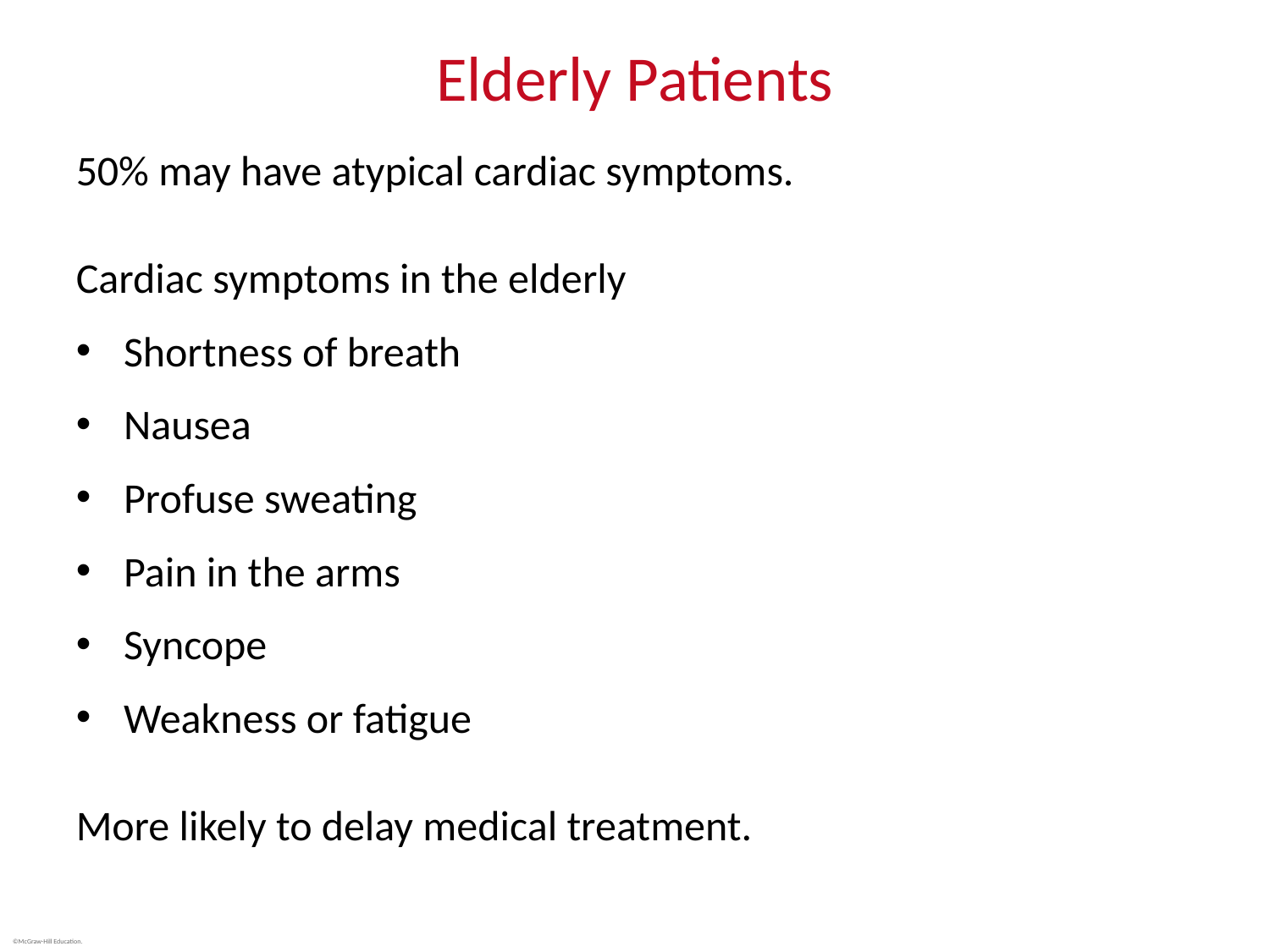

# Elderly Patients
50% may have atypical cardiac symptoms.
Cardiac symptoms in the elderly
Shortness of breath
Nausea
Profuse sweating
Pain in the arms
Syncope
Weakness or fatigue
More likely to delay medical treatment.